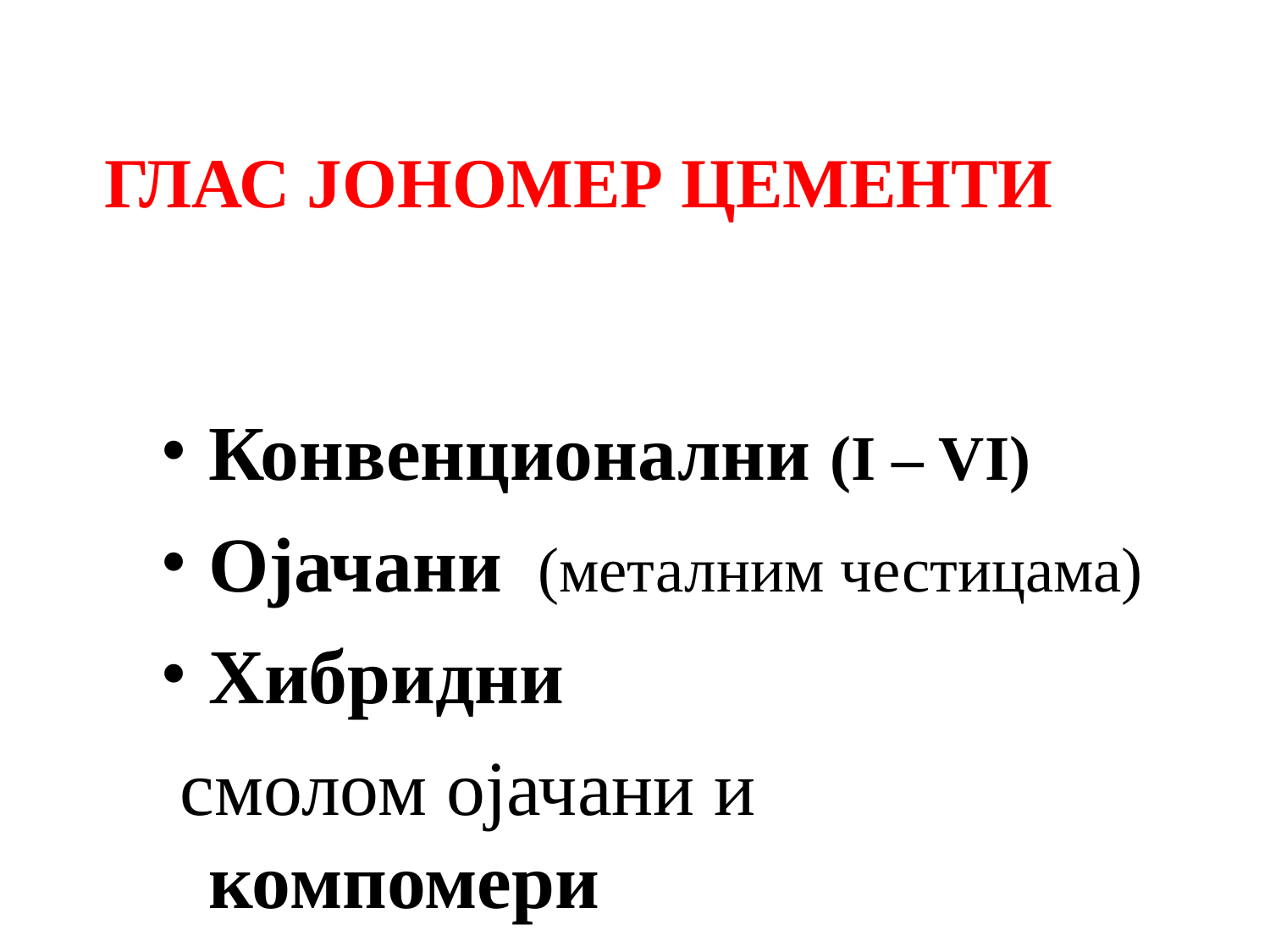

ГЛАС ЈОНОМЕР ЦЕМЕНТИ

Конвенционални (I – VI)
Ојачани  (металним честицама)
Хибридни
 смолом ојачани и компомери